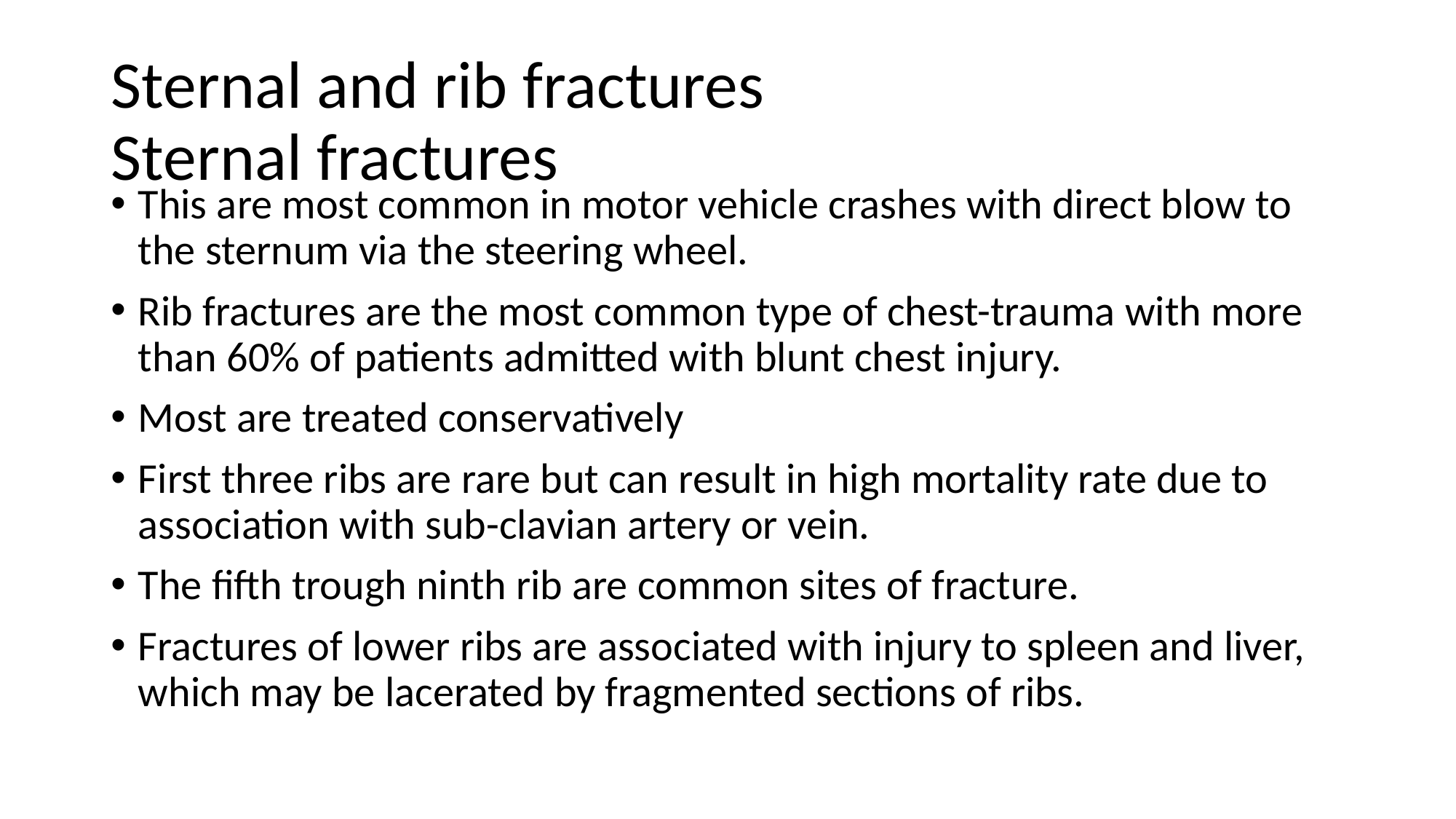

# Sternal and rib fractures Sternal fractures
This are most common in motor vehicle crashes with direct blow to the sternum via the steering wheel.
Rib fractures are the most common type of chest-trauma with more than 60% of patients admitted with blunt chest injury.
Most are treated conservatively
First three ribs are rare but can result in high mortality rate due to association with sub-clavian artery or vein.
The fifth trough ninth rib are common sites of fracture.
Fractures of lower ribs are associated with injury to spleen and liver, which may be lacerated by fragmented sections of ribs.